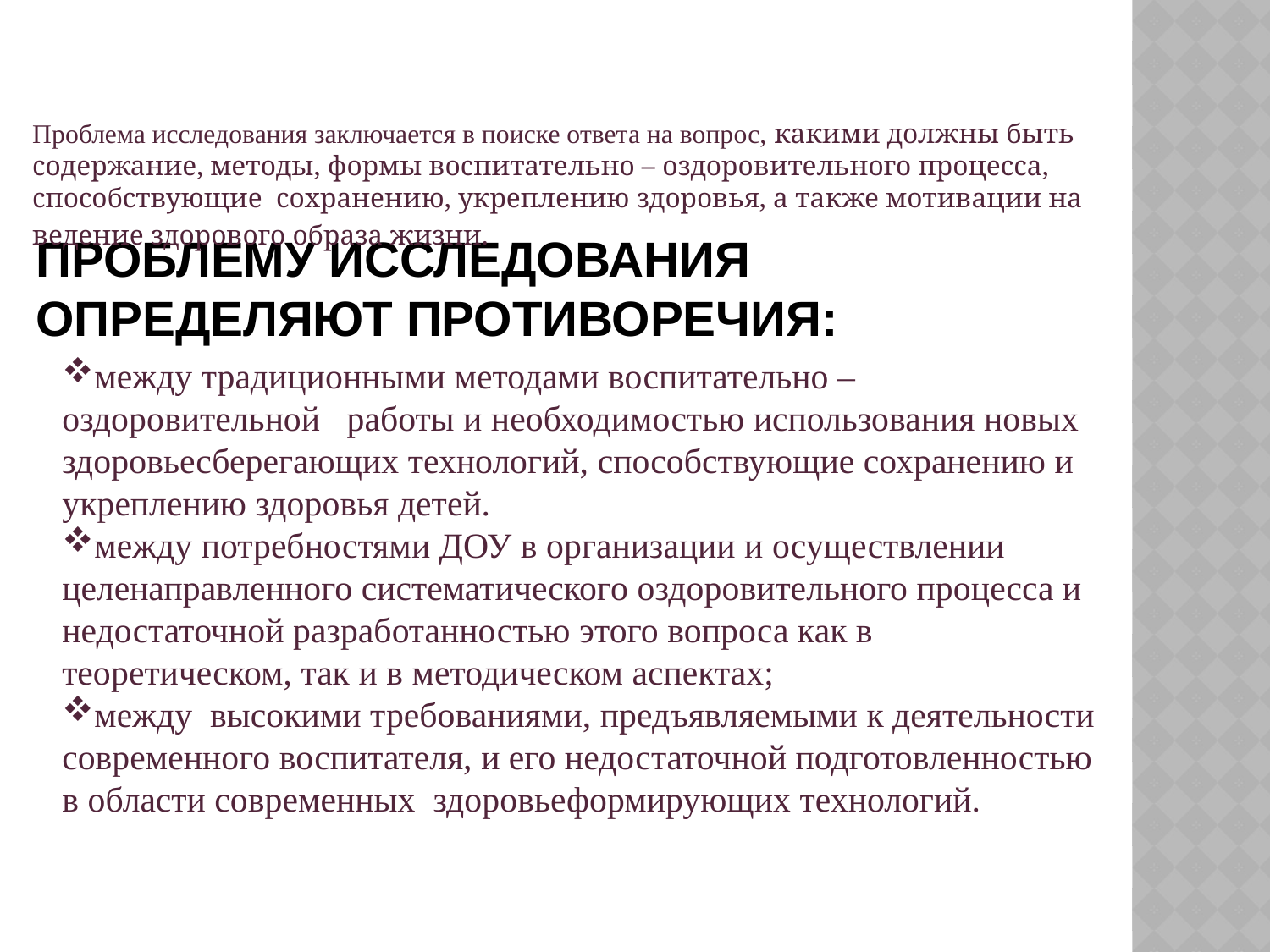

Проблема исследования заключается в поиске ответа на вопрос, какими должны быть содержание, методы, формы воспитательно – оздоровительного процесса, способствующие  сохранению, укреплению здоровья, а также мотивации на ведение здорового образа жизни.

# Проблему исследования определяют противоречия:
между традиционными методами воспитательно – оздоровительной   работы и необходимостью использования новых здоровьесберегающих технологий, способствующие сохранению и укреплению здоровья детей.
между потребностями ДОУ в организации и осуществлении целенаправленного систематического оздоровительного процесса и недостаточной разработанностью этого вопроса как в теоретическом, так и в методическом аспектах;
между  высокими требованиями, предъявляемыми к деятельности современного воспитателя, и его недостаточной подготовленностью в области современных  здоровьеформирующих технологий.